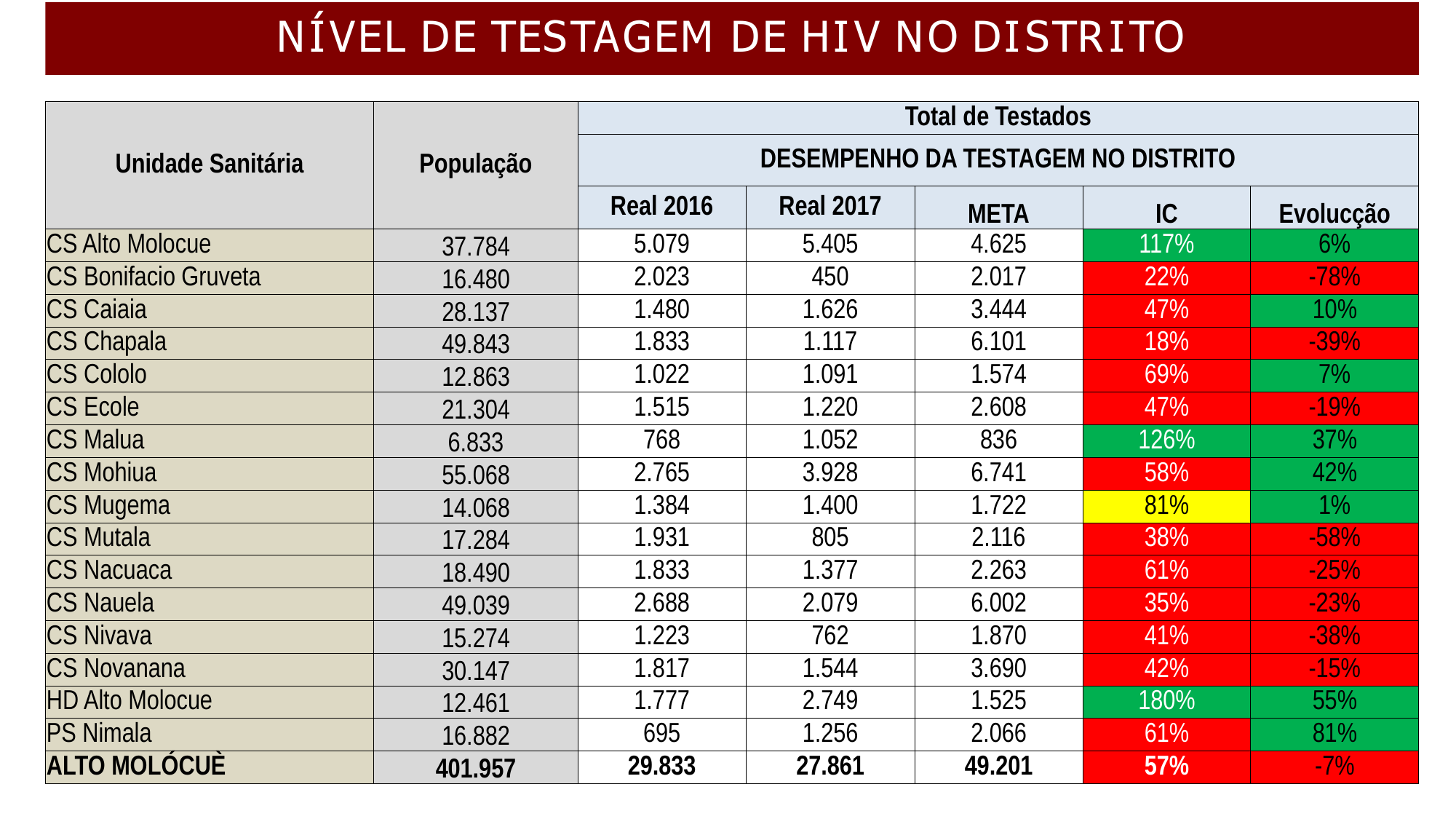

# NÍVEL DE TESTAGEM DE HIV NO DISTRITO
| Unidade Sanitária | População | Total de Testados |  |  |  |  |
| --- | --- | --- | --- | --- | --- | --- |
|  |  | DESEMPENHO DA TESTAGEM NO DISTRITO |  |  |  |  |
|  |  | Real 2016 | Real 2017 | META | IC | Evolucção |
| CS Alto Molocue | 37.784 | 5.079 | 5.405 | 4.625 | 117% | 6% |
| CS Bonifacio Gruveta | 16.480 | 2.023 | 450 | 2.017 | 22% | -78% |
| CS Caiaia | 28.137 | 1.480 | 1.626 | 3.444 | 47% | 10% |
| CS Chapala | 49.843 | 1.833 | 1.117 | 6.101 | 18% | -39% |
| CS Cololo | 12.863 | 1.022 | 1.091 | 1.574 | 69% | 7% |
| CS Ecole | 21.304 | 1.515 | 1.220 | 2.608 | 47% | -19% |
| CS Malua | 6.833 | 768 | 1.052 | 836 | 126% | 37% |
| CS Mohiua | 55.068 | 2.765 | 3.928 | 6.741 | 58% | 42% |
| CS Mugema | 14.068 | 1.384 | 1.400 | 1.722 | 81% | 1% |
| CS Mutala | 17.284 | 1.931 | 805 | 2.116 | 38% | -58% |
| CS Nacuaca | 18.490 | 1.833 | 1.377 | 2.263 | 61% | -25% |
| CS Nauela | 49.039 | 2.688 | 2.079 | 6.002 | 35% | -23% |
| CS Nivava | 15.274 | 1.223 | 762 | 1.870 | 41% | -38% |
| CS Novanana | 30.147 | 1.817 | 1.544 | 3.690 | 42% | -15% |
| HD Alto Molocue | 12.461 | 1.777 | 2.749 | 1.525 | 180% | 55% |
| PS Nimala | 16.882 | 695 | 1.256 | 2.066 | 61% | 81% |
| ALTO MOLÓCUÈ | 401.957 | 29.833 | 27.861 | 49.201 | 57% | -7% |